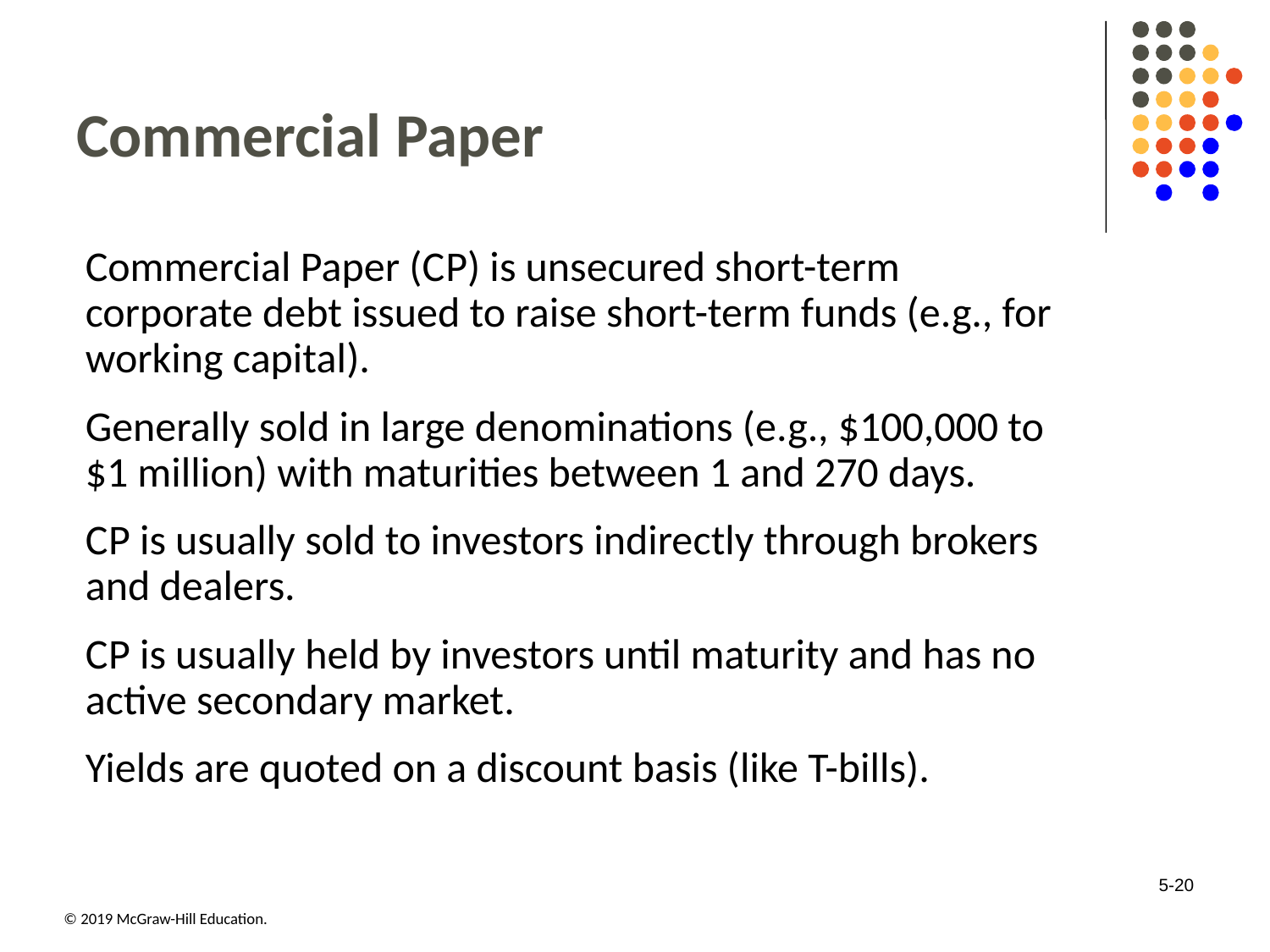

# Commercial Paper
Commercial Paper (C P) is unsecured short-term corporate debt issued to raise short-term funds (e.g., for working capital).
Generally sold in large denominations (e.g., $100,000 to $1 million) with maturities between 1 and 270 days.
C P is usually sold to investors indirectly through brokers and dealers.
C P is usually held by investors until maturity and has no active secondary market.
Yields are quoted on a discount basis (like T-bills).
5-20